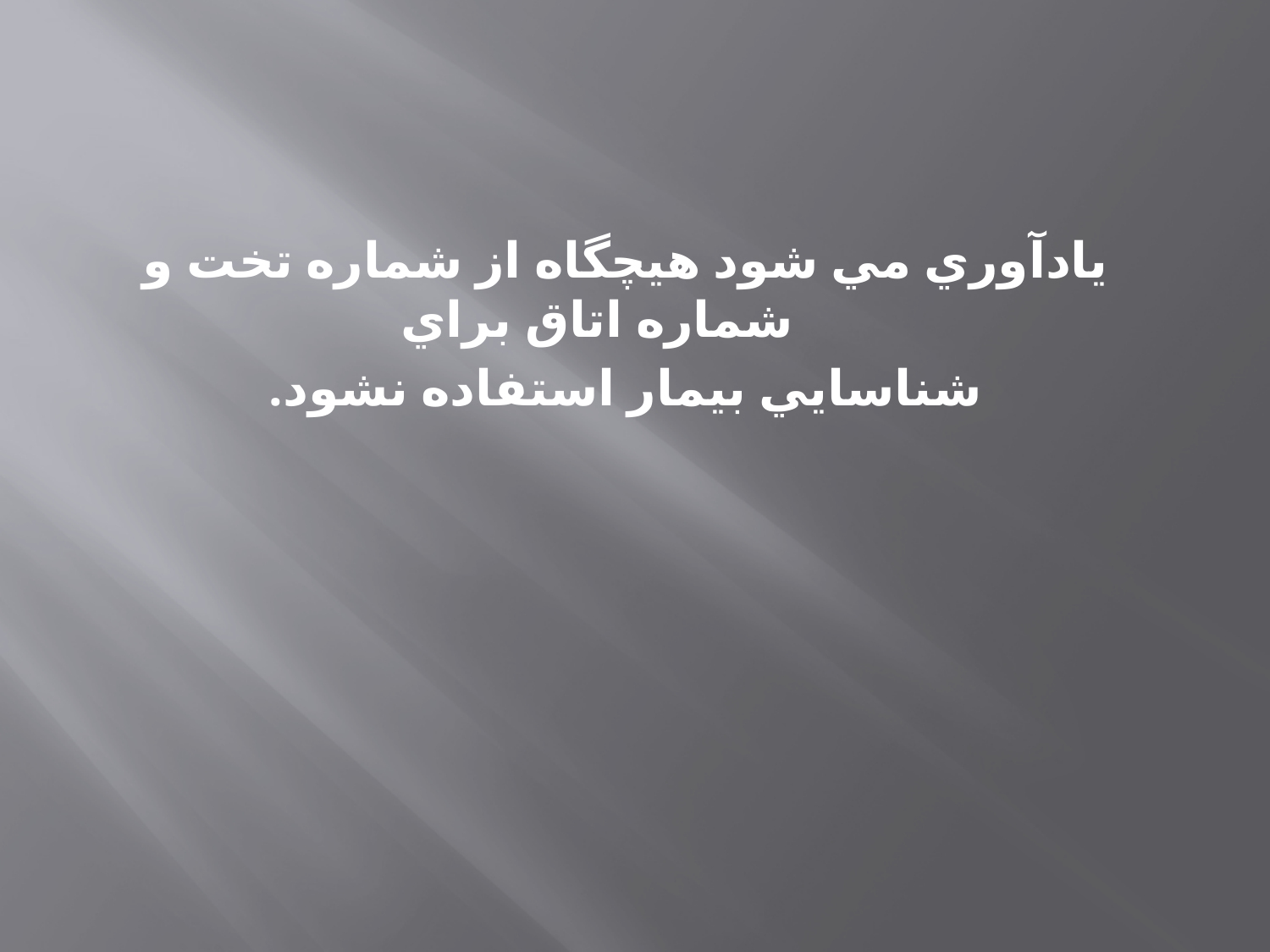

#
يادآوري مي شود هيچگاه از شماره تخت و شماره اتاق براي
شناسايي بيمار استفاده نشود.